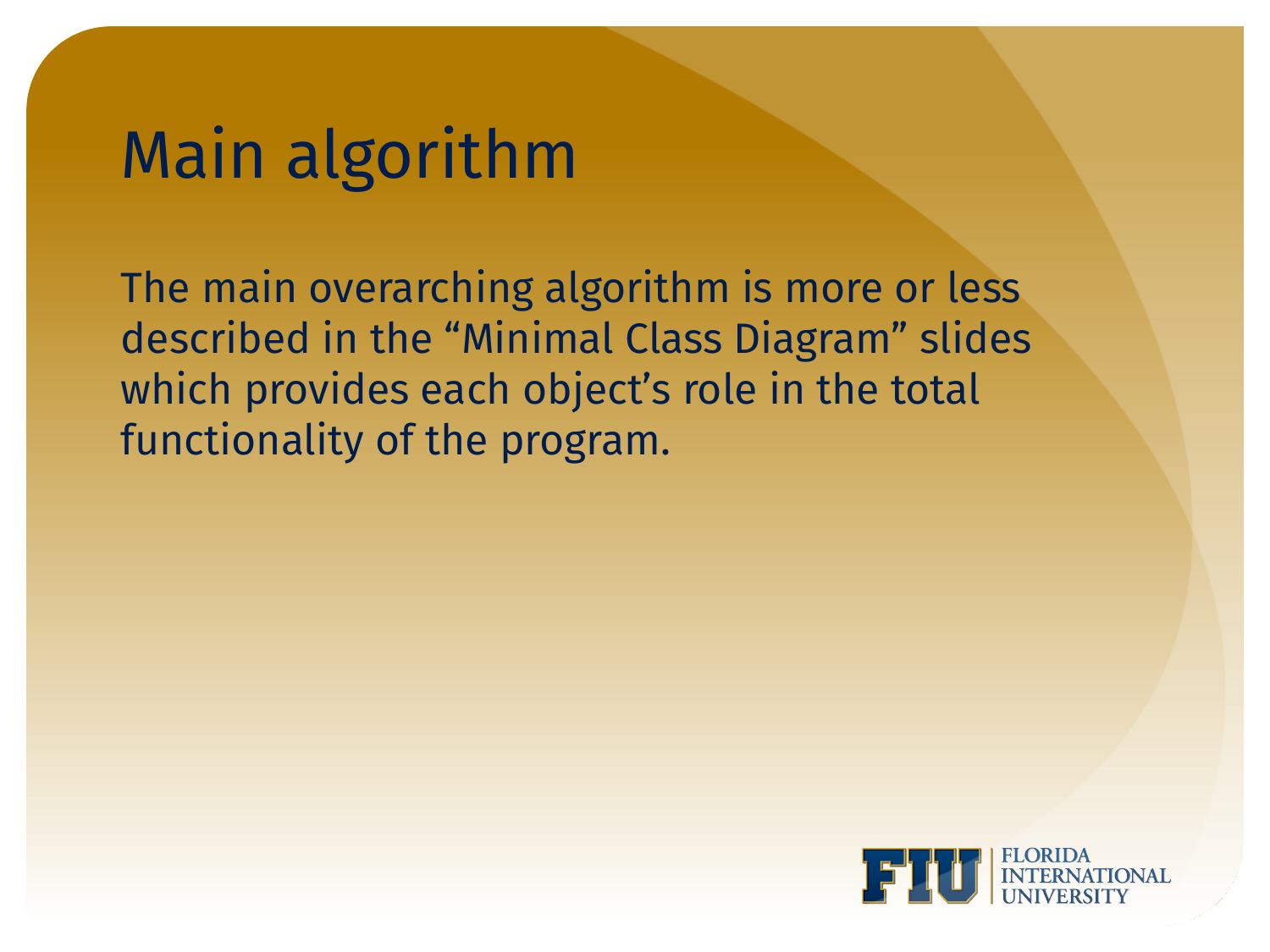

# Main algorithm
The main overarching algorithm is more or less described in the “Minimal Class Diagram” slides which provides each object’s role in the total functionality of the program.